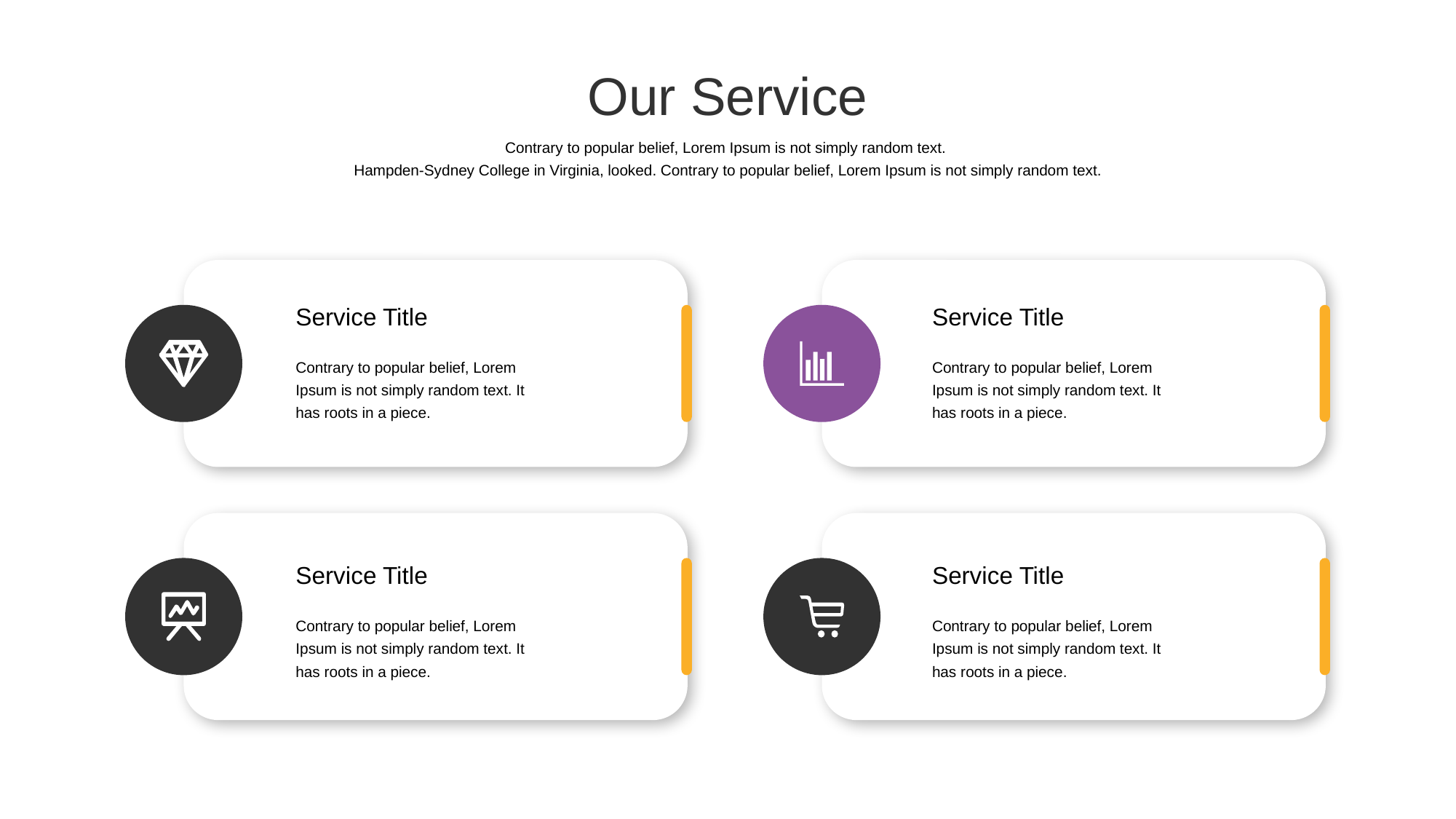

Our Service
Contrary to popular belief, Lorem Ipsum is not simply random text.
 Hampden-Sydney College in Virginia, looked. Contrary to popular belief, Lorem Ipsum is not simply random text.

Service Title
Service Title

Contrary to popular belief, Lorem Ipsum is not simply random text. It has roots in a piece.
Contrary to popular belief, Lorem Ipsum is not simply random text. It has roots in a piece.

Service Title
Service Title

Contrary to popular belief, Lorem Ipsum is not simply random text. It has roots in a piece.
Contrary to popular belief, Lorem Ipsum is not simply random text. It has roots in a piece.